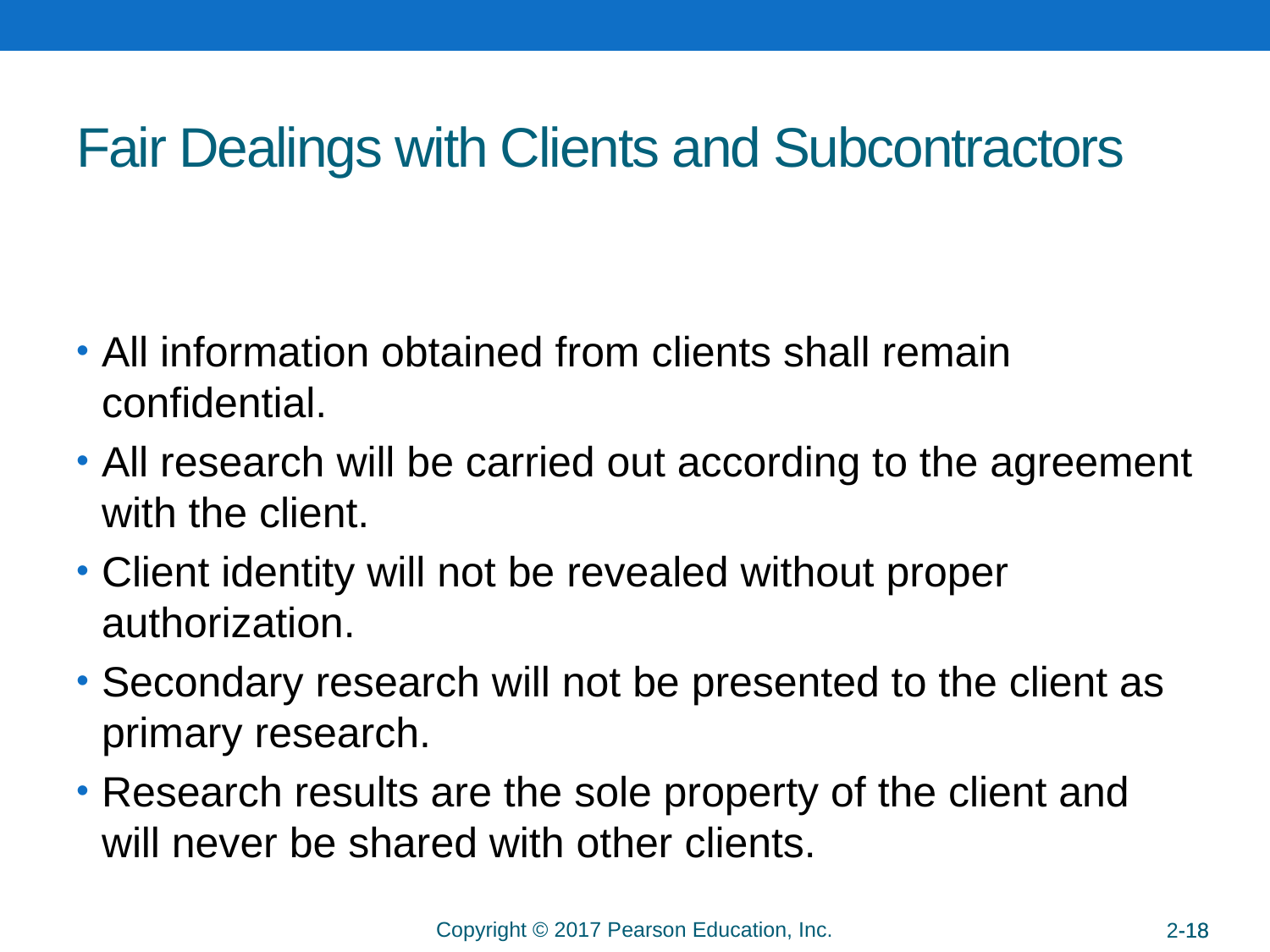

# Fair Dealings with Clients and Subcontractors
All information obtained from clients shall remain confidential.
All research will be carried out according to the agreement with the client.
Client identity will not be revealed without proper authorization.
Secondary research will not be presented to the client as primary research.
Research results are the sole property of the client and will never be shared with other clients.